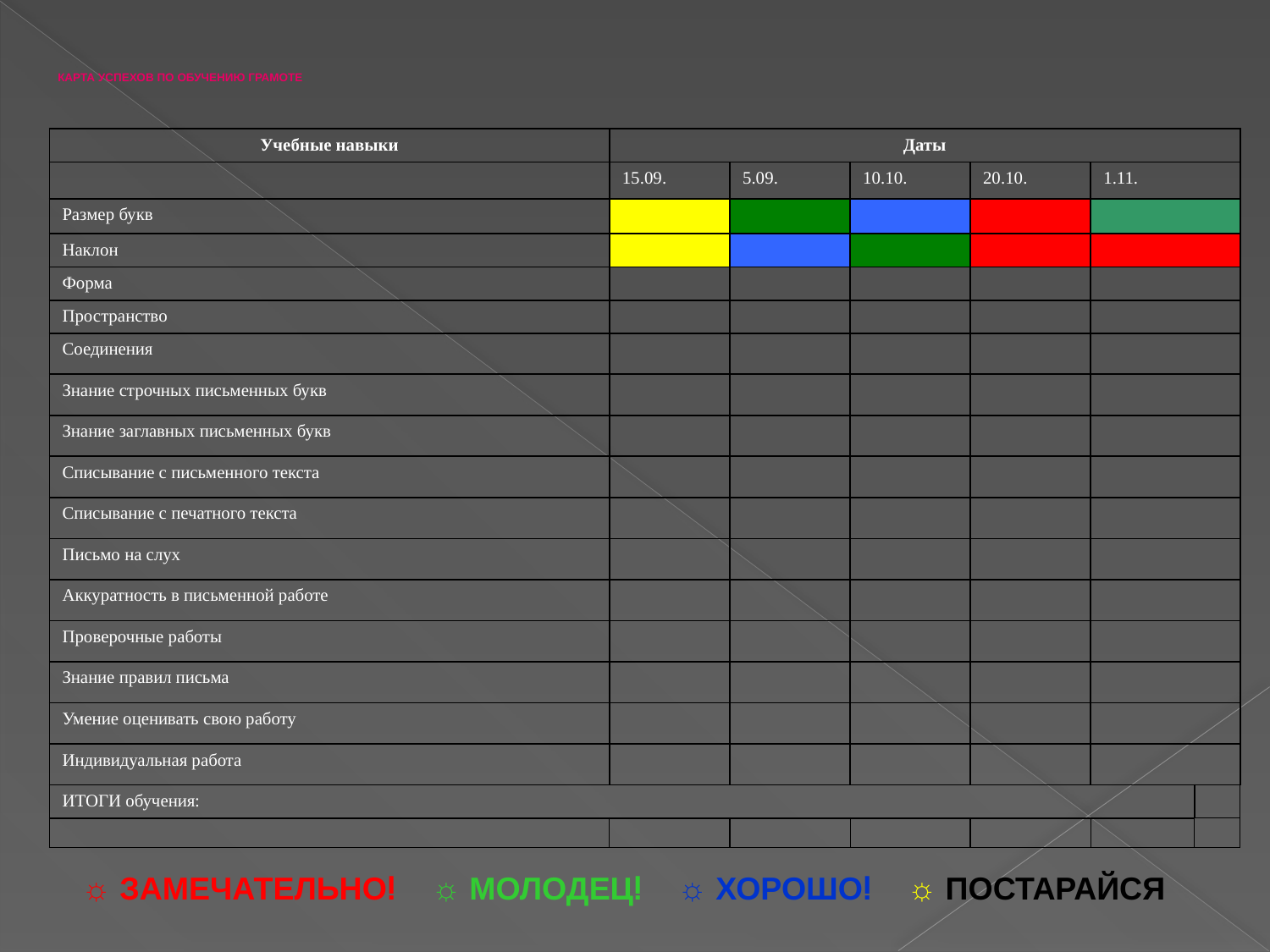

# КАРТА УСПЕХОВ ПО ОБУЧЕНИЮ ГРАМОТЕ
| Учебные навыки | Даты |  |  |  |  |  |
| --- | --- | --- | --- | --- | --- | --- |
|  | 15.09. | 5.09. | 10.10. | 20.10. | 1.11. |  |
| Размер букв |  |  |  |  |  |  |
| Наклон |  |  |  |  |  |  |
| Форма |  |  |  |  |  |  |
| Пространство |  |  |  |  |  |  |
| Соединения |  |  |  |  |  |  |
| Знание строчных письменных букв |  |  |  |  |  |  |
| Знание заглавных письменных букв |  |  |  |  |  |  |
| Списывание с письменного текста |  |  |  |  |  |  |
| Списывание с печатного текста |  |  |  |  |  |  |
| Письмо на слух |  |  |  |  |  |  |
| Аккуратность в письменной работе |  |  |  |  |  |  |
| Проверочные работы |  |  |  |  |  |  |
| Знание правил письма |  |  |  |  |  |  |
| Умение оценивать свою работу |  |  |  |  |  |  |
| Индивидуальная работа |  |  |  |  |  |  |
| ИТОГИ обучения: |  |  |  |  |  |  |
|  |  |  |  |  |  |  |
☼ ЗАМЕЧАТЕЛЬНО!    ☼ МОЛОДЕЦ!    ☼ ХОРОШО!    ☼ ПОСТАРАЙСЯ